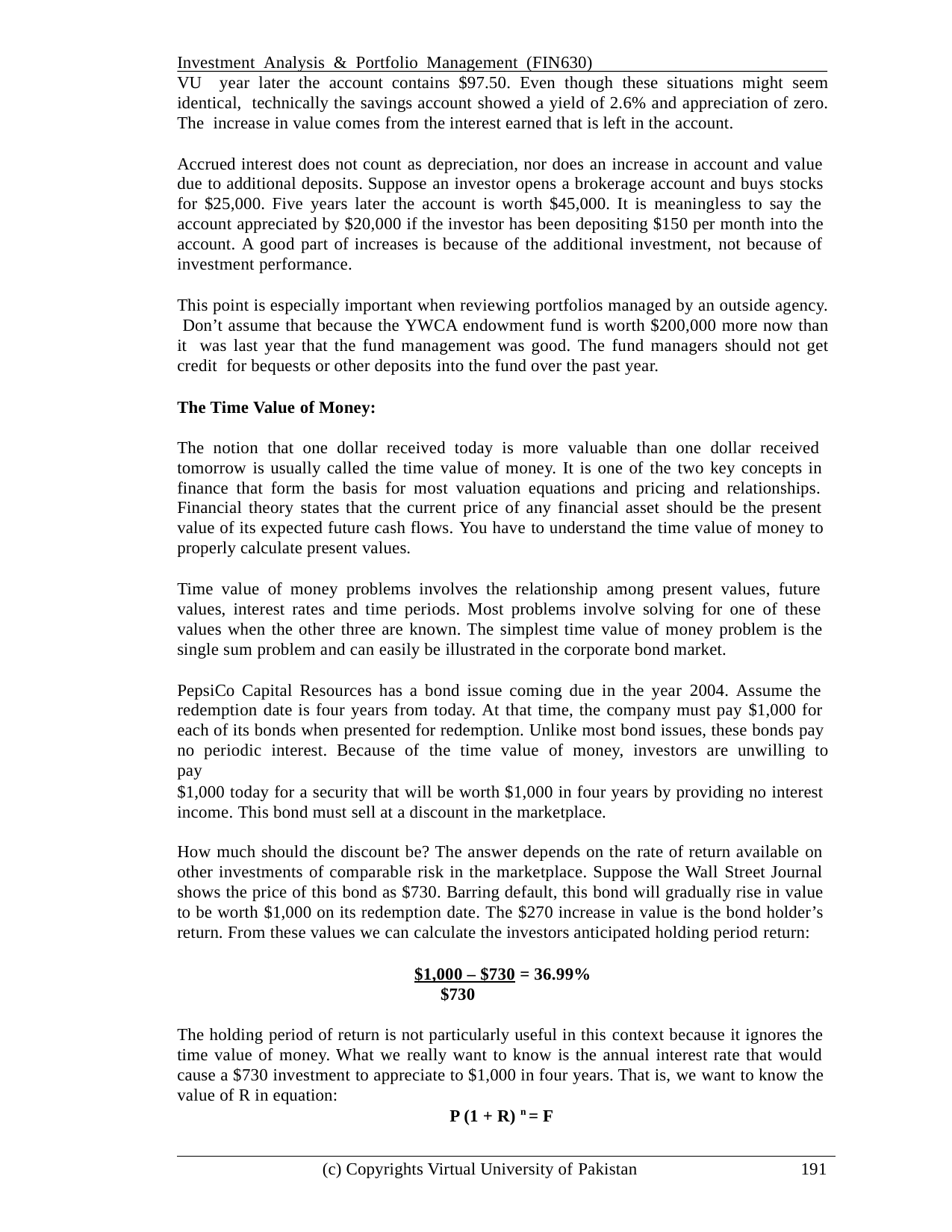

Investment Analysis & Portfolio Management (FIN630)	VU  year later the account contains $97.50. Even though these situations might seem identical,  technically the savings account showed a yield of 2.6% and appreciation of zero. The  increase in value comes from the interest earned that is left in the account.

Accrued interest does not count as depreciation, nor does an increase in account and value  due to additional deposits. Suppose an investor opens a brokerage account and buys stocks  for $25,000. Five years later the account is worth $45,000. It is meaningless to say the  account appreciated by $20,000 if the investor has been depositing $150 per month into the  account. A good part of increases is because of the additional investment, not because of  investment performance.

This point is especially important when reviewing portfolios managed by an outside agency.  Don’t assume that because the YWCA endowment fund is worth $200,000 more now than it  was last year that the fund management was good. The fund managers should not get credit  for bequests or other deposits into the fund over the past year.

The Time Value of Money:

The notion that one dollar received today is more valuable than one dollar received  tomorrow is usually called the time value of money. It is one of the two key concepts in  finance that form the basis for most valuation equations and pricing and relationships.  Financial theory states that the current price of any financial asset should be the present  value of its expected future cash flows. You have to understand the time value of money to  properly calculate present values.

Time value of money problems involves the relationship among present values, future  values, interest rates and time periods. Most problems involve solving for one of these  values when the other three are known. The simplest time value of money problem is the  single sum problem and can easily be illustrated in the corporate bond market.

PepsiCo Capital Resources has a bond issue coming due in the year 2004. Assume the  redemption date is four years from today. At that time, the company must pay $1,000 for  each of its bonds when presented for redemption. Unlike most bond issues, these bonds pay  no periodic interest. Because of the time value of money, investors are unwilling to pay
$1,000 today for a security that will be worth $1,000 in four years by providing no interest  income. This bond must sell at a discount in the marketplace.

How much should the discount be? The answer depends on the rate of return available on  other investments of comparable risk in the marketplace. Suppose the Wall Street Journal  shows the price of this bond as $730. Barring default, this bond will gradually rise in value  to be worth $1,000 on its redemption date. The $270 increase in value is the bond holder’s  return. From these values we can calculate the investors anticipated holding period return:

$1,000 – $730 = 36.99%
$730

The holding period of return is not particularly useful in this context because it ignores the  time value of money. What we really want to know is the annual interest rate that would  cause a $730 investment to appreciate to $1,000 in four years. That is, we want to know the  value of R in equation:
P (1 + R) n = F

(c) Copyrights Virtual University of Pakistan
191